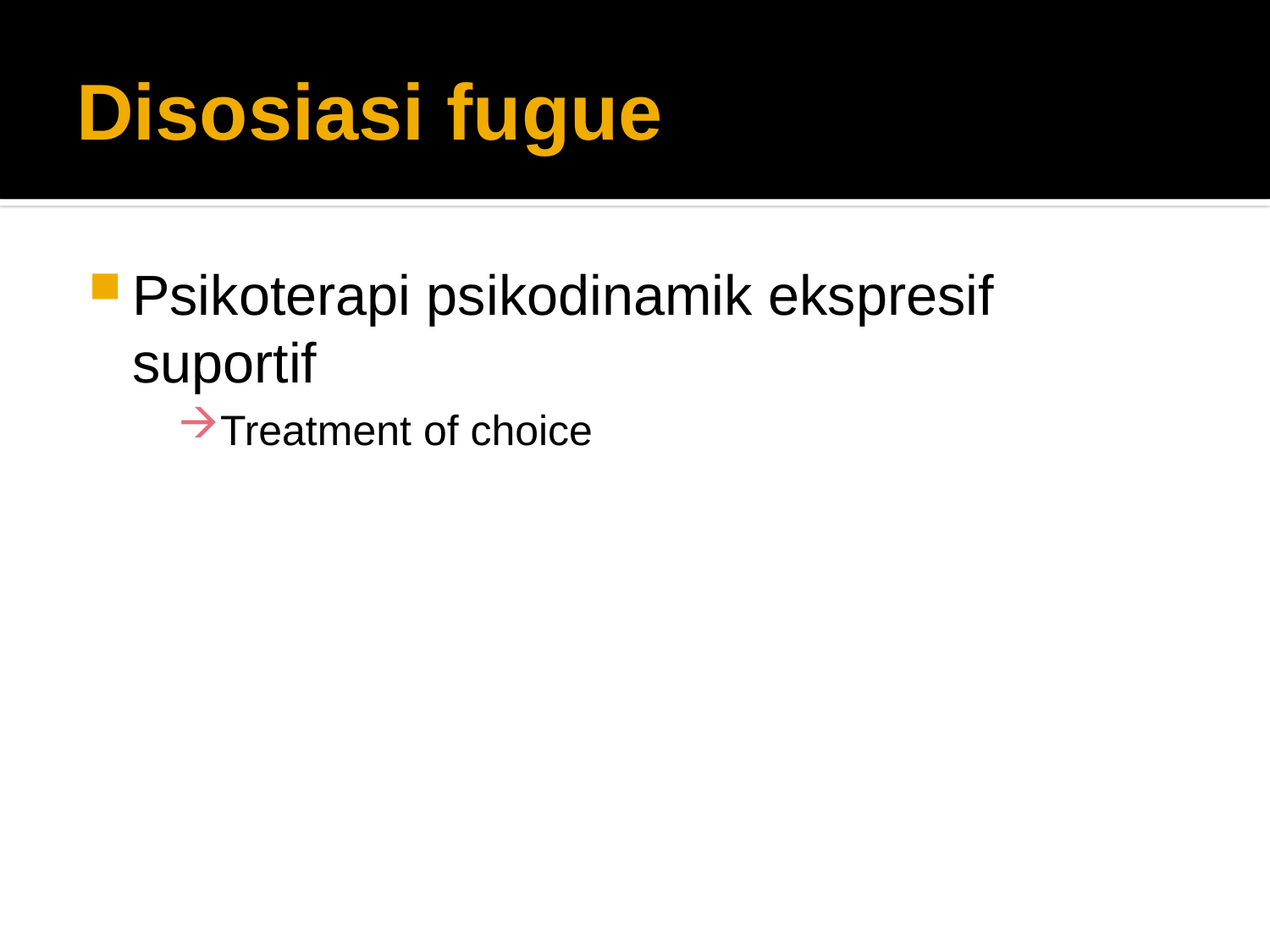

# Disosiasi fugue
Psikoterapi psikodinamik ekspresif suportif
Treatment of choice